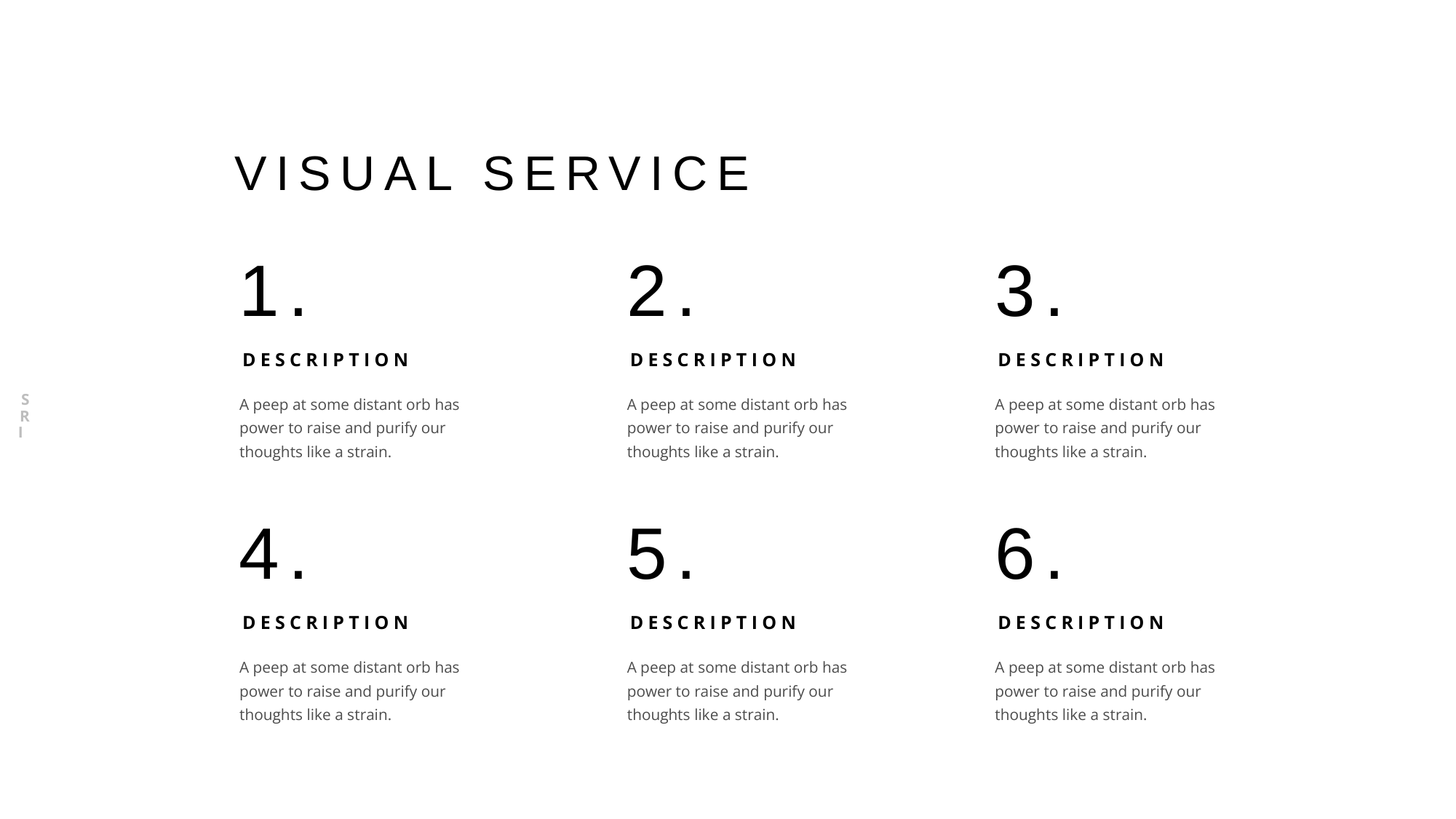

SERVICE
# VISUAL SERVICE
1.
2.
3.
DESCRIPTION
DESCRIPTION
DESCRIPTION
A peep at some distant orb has power to raise and purify our thoughts like a strain.
A peep at some distant orb has power to raise and purify our thoughts like a strain.
A peep at some distant orb has power to raise and purify our thoughts like a strain.
4.
5.
6.
DESCRIPTION
DESCRIPTION
DESCRIPTION
A peep at some distant orb has power to raise and purify our thoughts like a strain.
A peep at some distant orb has power to raise and purify our thoughts like a strain.
A peep at some distant orb has power to raise and purify our thoughts like a strain.